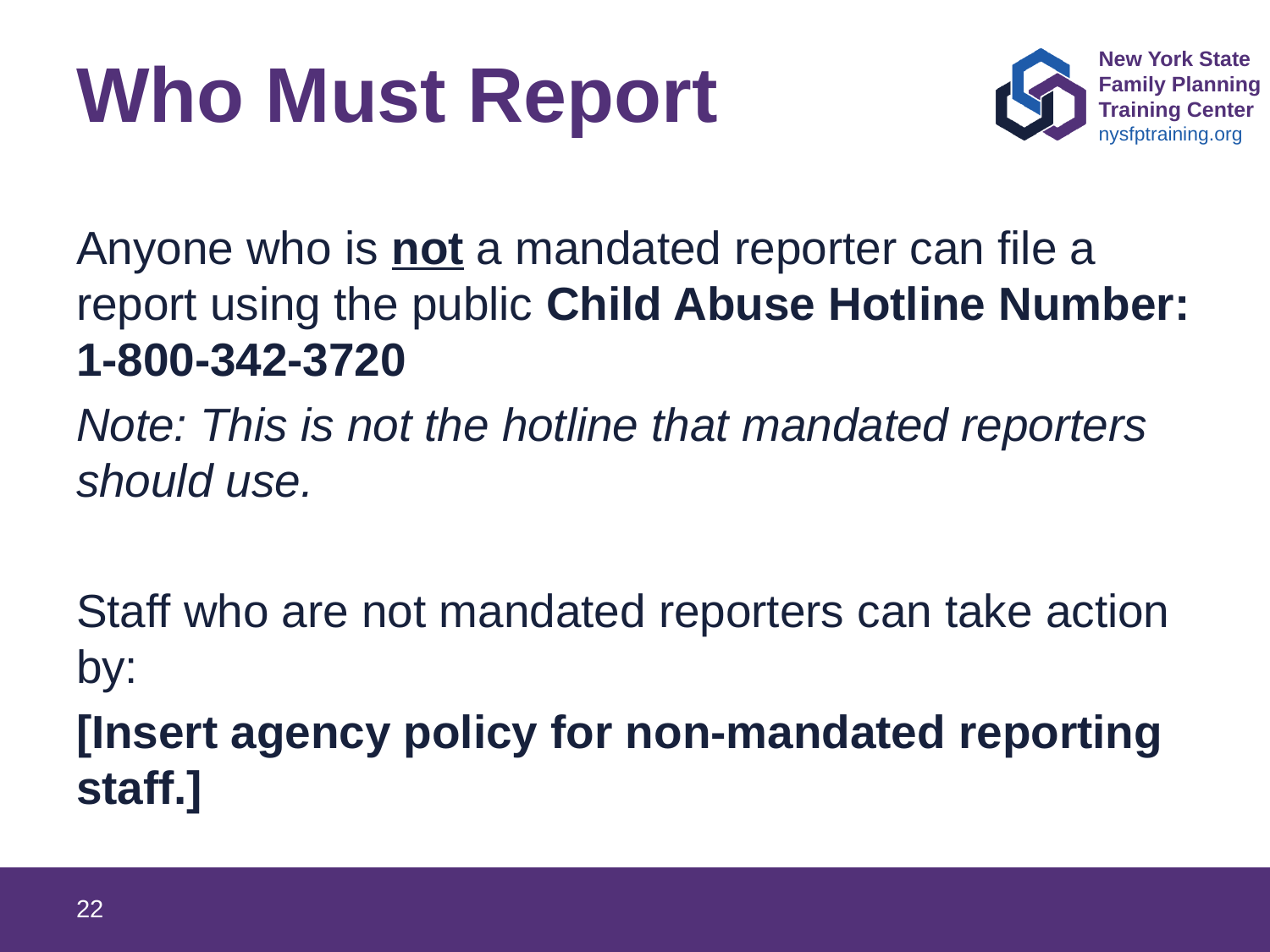

# Who Must Report
Anyone who is not a mandated reporter can file a report using the public Child Abuse Hotline Number: 1-800-342-3720
Note: This is not the hotline that mandated reporters should use.

Staff who are not mandated reporters can take action by:
[Insert agency policy for non-mandated reporting staff.]

22